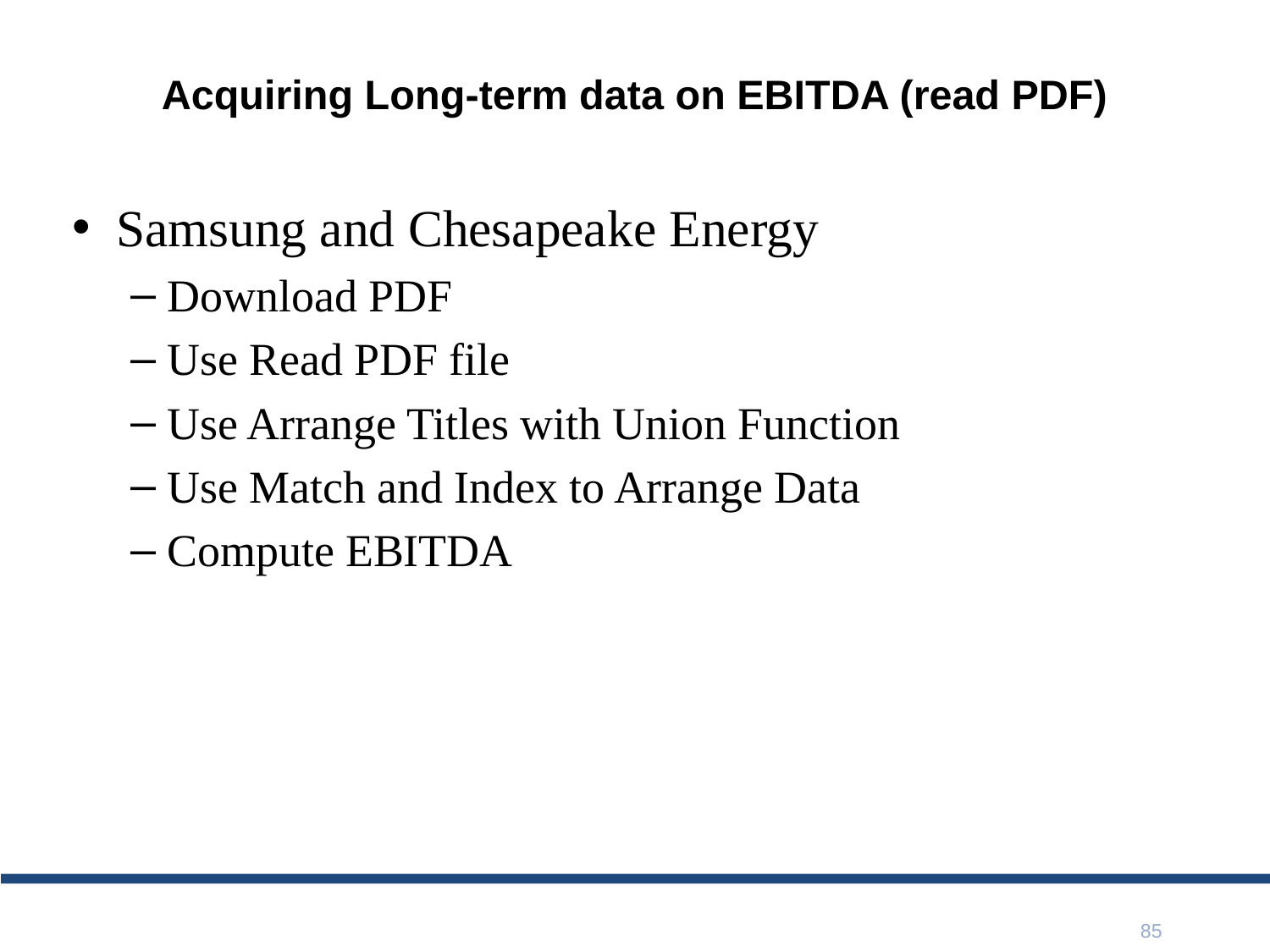

# Acquiring Long-term data on EBITDA (read PDF)
Samsung and Chesapeake Energy
Download PDF
Use Read PDF file
Use Arrange Titles with Union Function
Use Match and Index to Arrange Data
Compute EBITDA
85